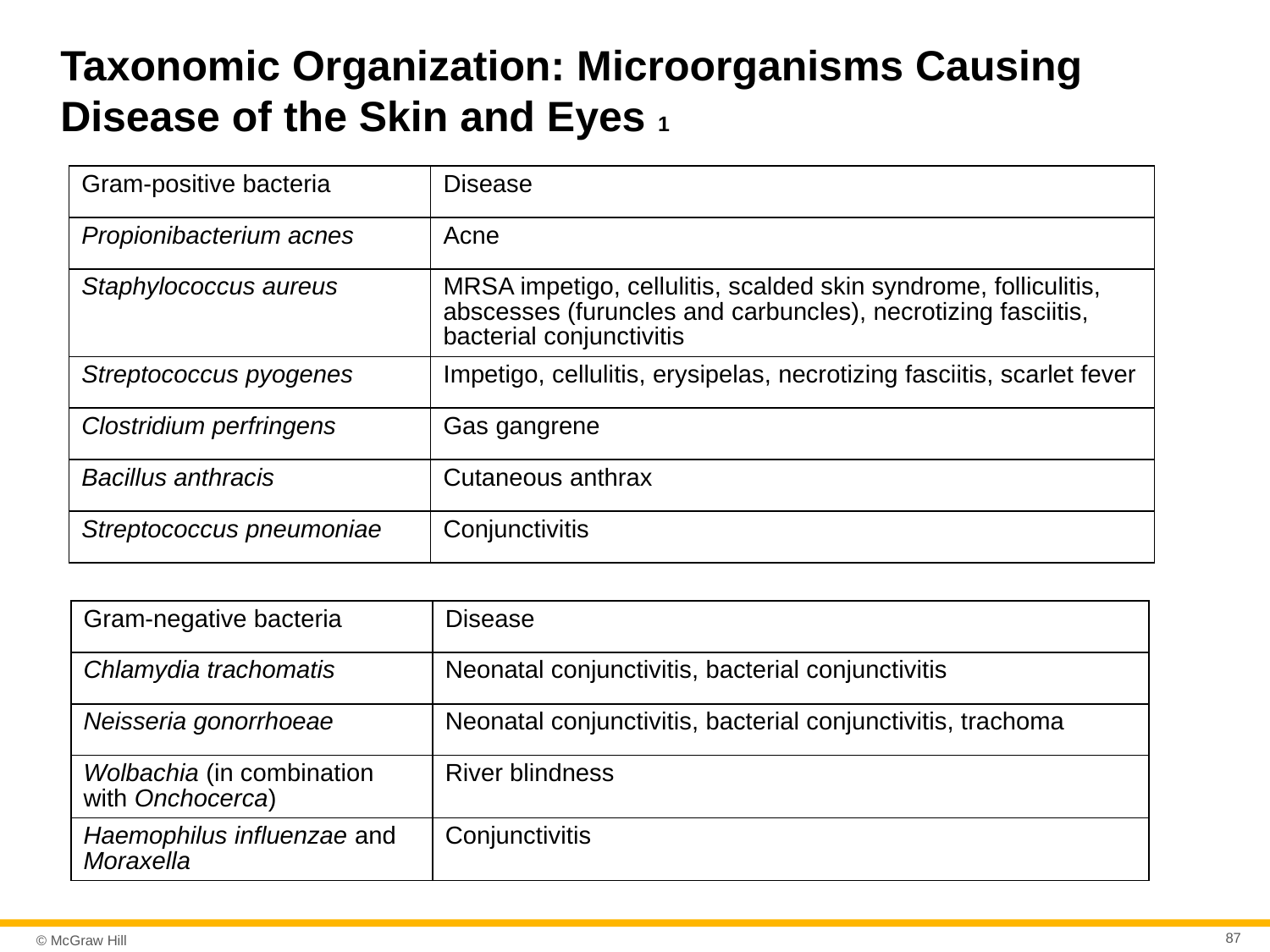

# Taxonomic Organization: Microorganisms Causing Disease of the Skin and Eyes 1
| Gram-positive bacteria | Disease |
| --- | --- |
| Propionibacterium acnes | Acne |
| Staphylococcus aureus | MRSA impetigo, cellulitis, scalded skin syndrome, folliculitis, abscesses (furuncles and carbuncles), necrotizing fasciitis, bacterial conjunctivitis |
| Streptococcus pyogenes | Impetigo, cellulitis, erysipelas, necrotizing fasciitis, scarlet fever |
| Clostridium perfringens | Gas gangrene |
| Bacillus anthracis | Cutaneous anthrax |
| Streptococcus pneumoniae | Conjunctivitis |
| Gram-negative bacteria | Disease |
| --- | --- |
| Chlamydia trachomatis | Neonatal conjunctivitis, bacterial conjunctivitis |
| Neisseria gonorrhoeae | Neonatal conjunctivitis, bacterial conjunctivitis, trachoma |
| Wolbachia (in combination with Onchocerca) | River blindness |
| Haemophilus influenzae and Moraxella | Conjunctivitis |